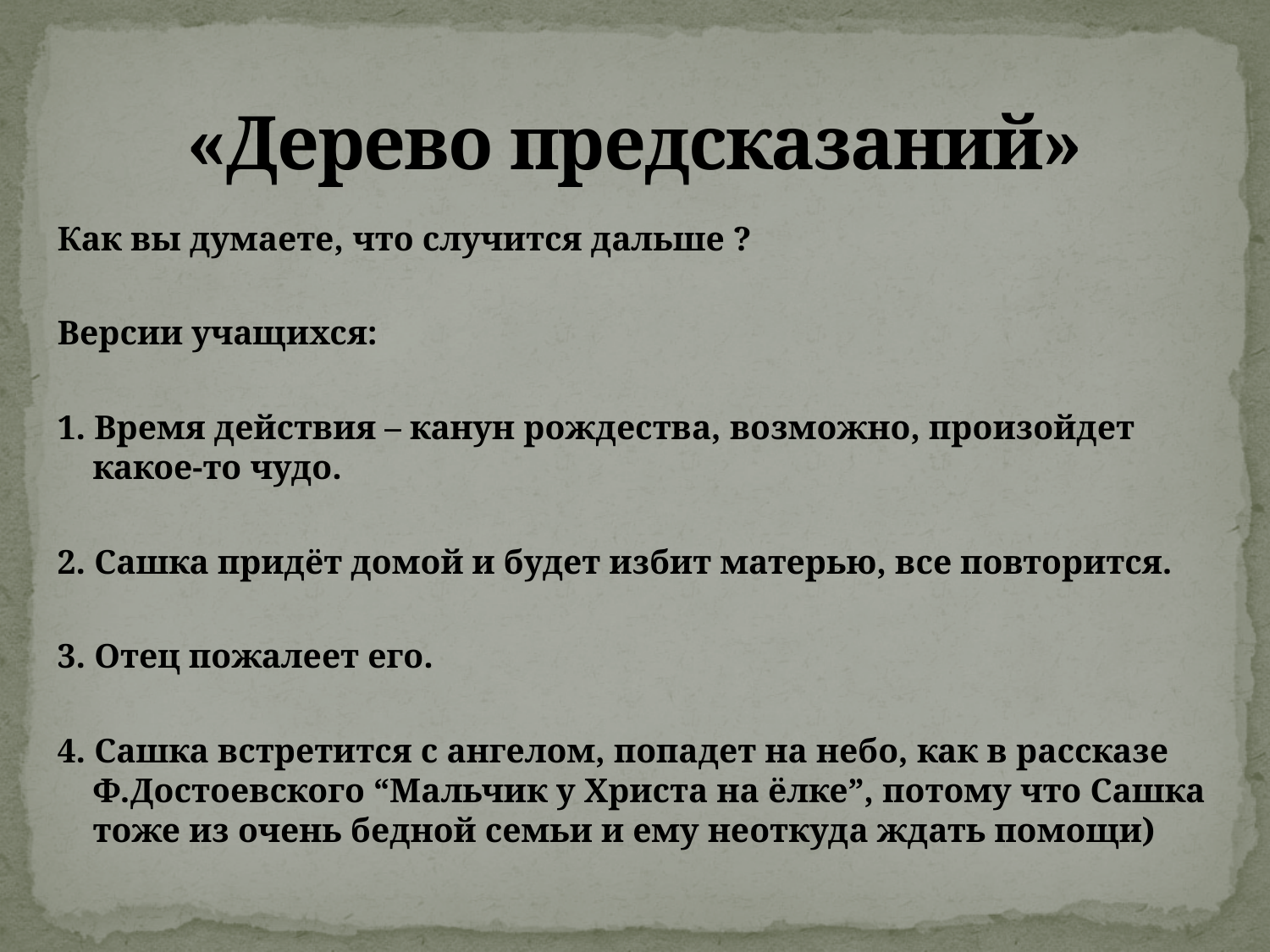

# «Дерево предсказаний»
Как вы думаете, что случится дальше ?

Версии учащихся:

1. Время действия – канун рождества, возможно, произойдет какое-то чудо.

2. Сашка придёт домой и будет избит матерью, все повторится.

3. Отец пожалеет его.

4. Сашка встретится с ангелом, попадет на небо, как в рассказе Ф.Достоевского “Мальчик у Христа на ёлке”, потому что Сашка тоже из очень бедной семьи и ему неоткуда ждать помощи)